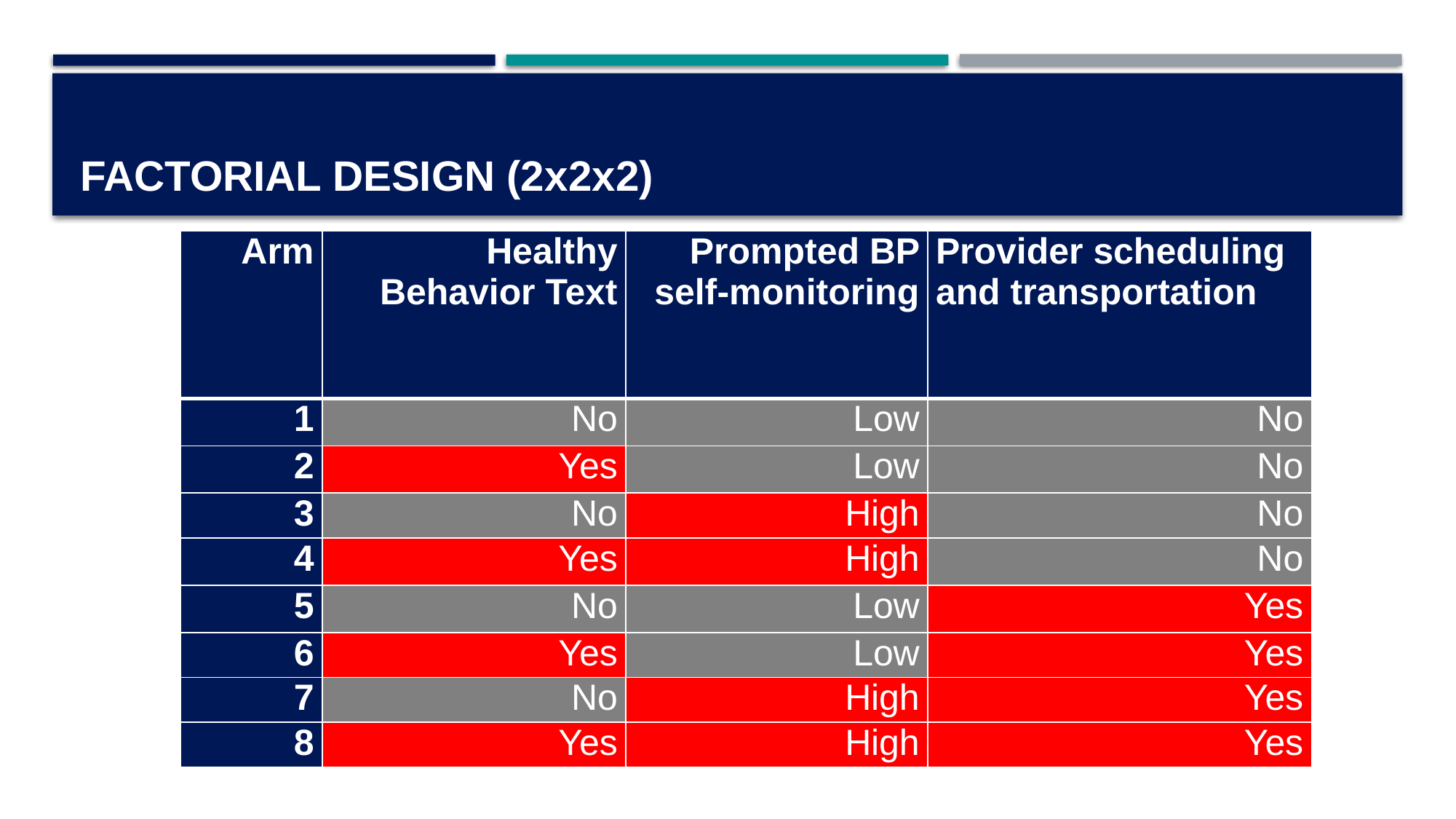

# Factorial design (2x2x2)
| Arm | Healthy Behavior Text | Prompted BP self-monitoring | Provider scheduling and transportation |
| --- | --- | --- | --- |
| 1 | No | Low | No |
| 2 | Yes | Low | No |
| 3 | No | High | No |
| 4 | Yes | High | No |
| 5 | No | Low | Yes |
| 6 | Yes | Low | Yes |
| 7 | No | High | Yes |
| 8 | Yes | High | Yes |